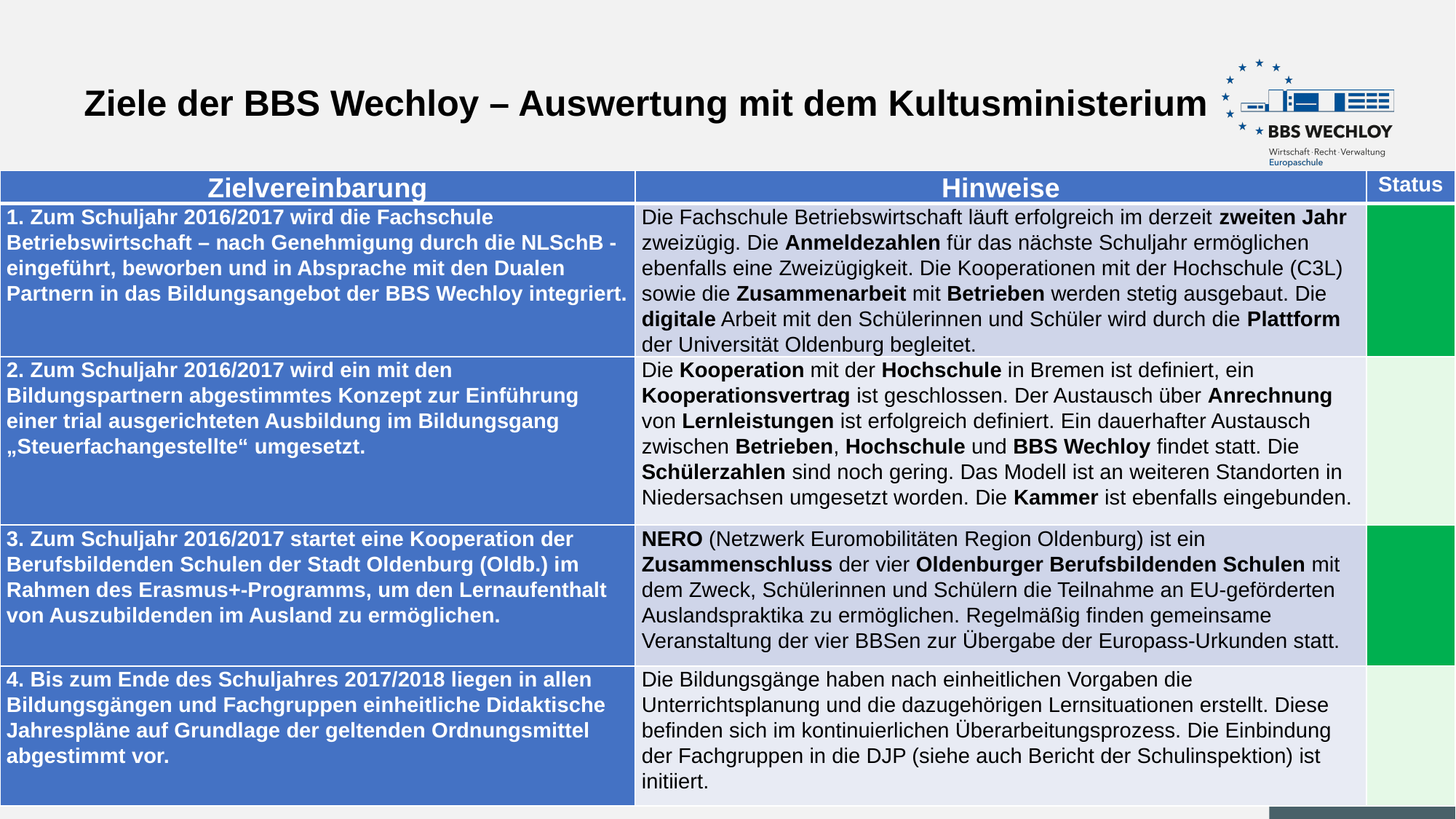

# Ziele der BBS Wechloy – Auswertung mit dem Kultusministerium
| Zielvereinbarung | Hinweise | Status |
| --- | --- | --- |
| 1. Zum Schuljahr 2016/2017 wird die Fachschule Betriebswirtschaft – nach Genehmigung durch die NLSchB - eingeführt, beworben und in Absprache mit den Dualen Partnern in das Bildungsangebot der BBS Wechloy integriert. | Die Fachschule Betriebswirtschaft läuft erfolgreich im derzeit zweiten Jahr zweizügig. Die Anmeldezahlen für das nächste Schuljahr ermöglichen ebenfalls eine Zweizügigkeit. Die Kooperationen mit der Hochschule (C3L) sowie die Zusammenarbeit mit Betrieben werden stetig ausgebaut. Die digitale Arbeit mit den Schülerinnen und Schüler wird durch die Plattform der Universität Oldenburg begleitet. |  |
| 2. Zum Schuljahr 2016/2017 wird ein mit den Bildungspartnern abgestimmtes Konzept zur Einführung einer trial ausgerichteten Ausbildung im Bildungsgang „Steuerfachangestellte“ umgesetzt. | Die Kooperation mit der Hochschule in Bremen ist definiert, ein Kooperationsvertrag ist geschlossen. Der Austausch über Anrechnung von Lernleistungen ist erfolgreich definiert. Ein dauerhafter Austausch zwischen Betrieben, Hochschule und BBS Wechloy findet statt. Die Schülerzahlen sind noch gering. Das Modell ist an weiteren Standorten in Niedersachsen umgesetzt worden. Die Kammer ist ebenfalls eingebunden. |  |
| 3. Zum Schuljahr 2016/2017 startet eine Kooperation der Berufsbildenden Schulen der Stadt Oldenburg (Oldb.) im Rahmen des Erasmus+-Programms, um den Lernaufenthalt von Auszubildenden im Ausland zu ermöglichen. | NERO (Netzwerk Euromobilitäten Region Oldenburg) ist ein Zusammenschluss der vier Oldenburger Berufsbildenden Schulen mit dem Zweck, Schülerinnen und Schülern die Teilnahme an EU-geförderten Auslandspraktika zu ermöglichen. Regelmäßig finden gemeinsame Veranstaltung der vier BBSen zur Übergabe der Europass-Urkunden statt. |  |
| 4. Bis zum Ende des Schuljahres 2017/2018 liegen in allen Bildungsgängen und Fachgruppen einheitliche Didaktische Jahrespläne auf Grundlage der geltenden Ordnungsmittel abgestimmt vor. | Die Bildungsgänge haben nach einheitlichen Vorgaben die Unterrichtsplanung und die dazugehörigen Lernsituationen erstellt. Diese befinden sich im kontinuierlichen Überarbeitungsprozess. Die Einbindung der Fachgruppen in die DJP (siehe auch Bericht der Schulinspektion) ist initiiert. |  |
BBS Wechloy
der Stadt Oldenburg

www.bbs-wechloy.de

26.01.2021

5